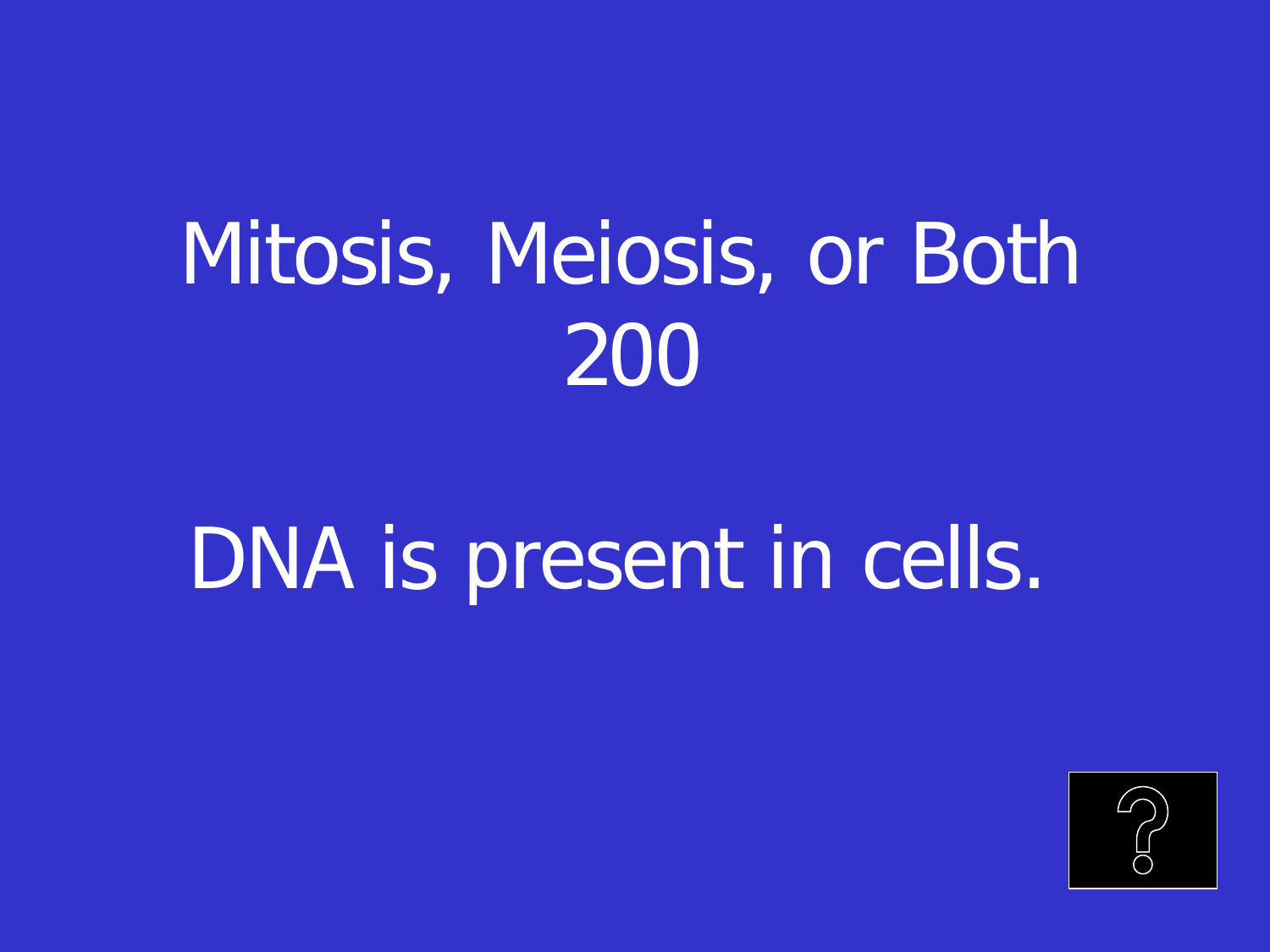

# Mitosis, Meiosis, or Both 200 DNA is present in cells.